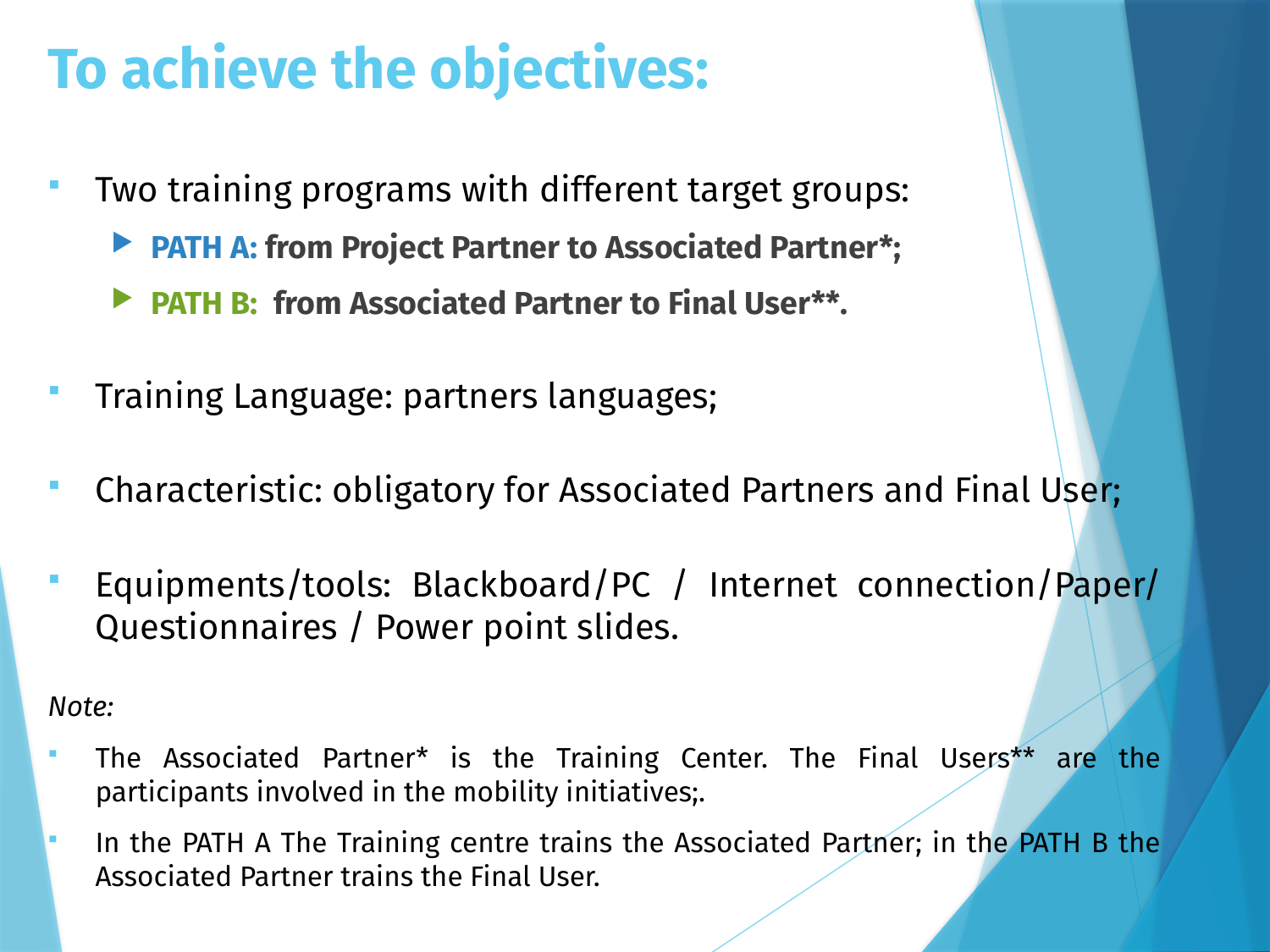

To achieve the objectives:

Two training programs with different target groups:
PATH A: from Project Partner to Associated Partner*;
PATH B:  from Associated Partner to Final User**.

Training Language: partners languages;

Characteristic: obligatory for Associated Partners and Final User;

Equipments/tools: Blackboard/PC / Internet connection/Paper/ Questionnaires / Power point slides.

Note:
The Associated Partner* is the Training Center. The Final Users** are the participants involved in the mobility initiatives;.
In the PATH A The Training centre trains the Associated Partner; in the PATH B the Associated Partner trains the Final User.